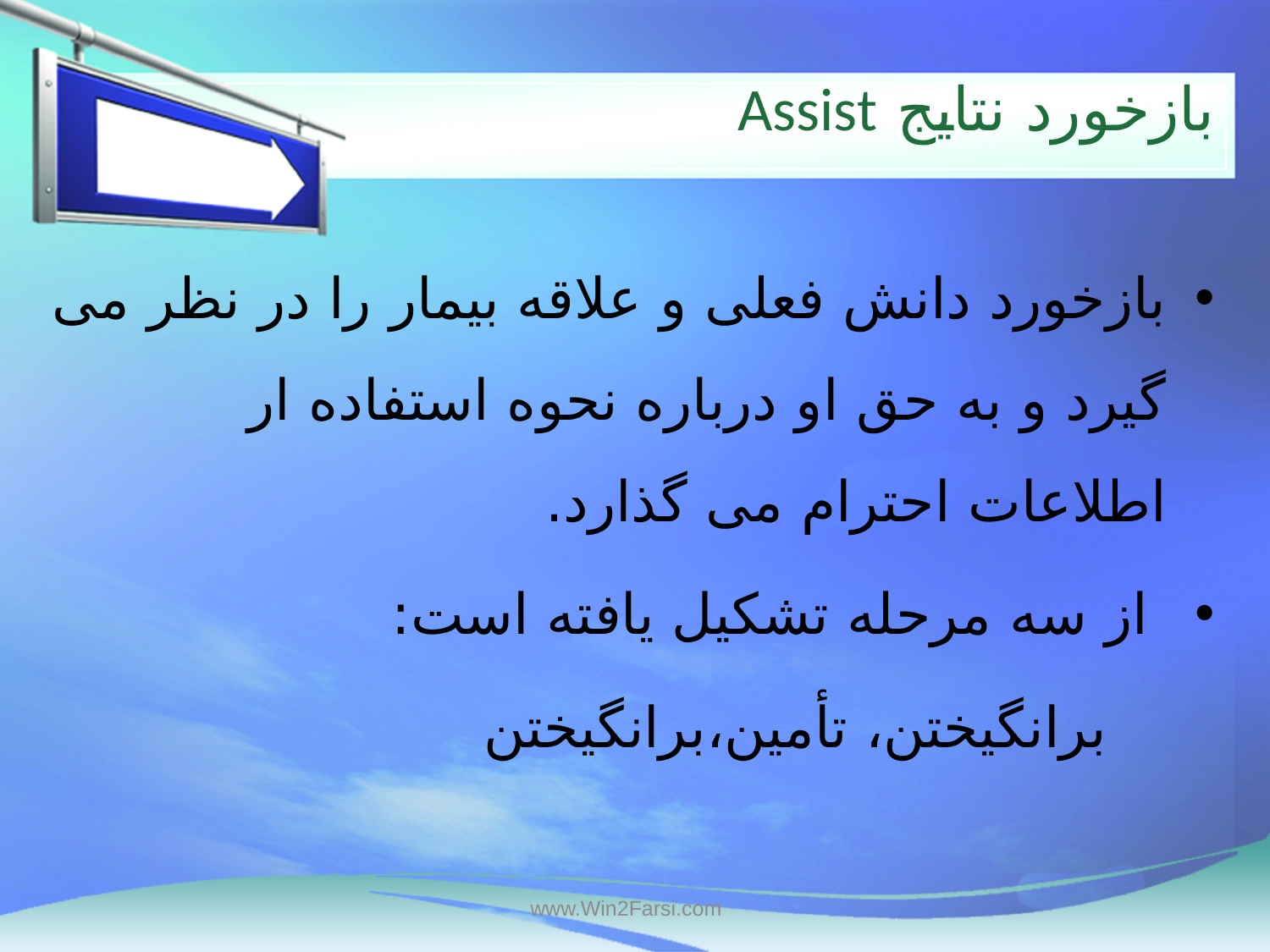

# بازخورد نتایج Assist
بازخورد دانش فعلی و علاقه بیمار را در نظر می گیرد و به حق او درباره نحوه استفاده ار اطلاعات احترام می گذارد.
 از سه مرحله تشکیل یافته است:
      برانگیختن، تأمین،برانگیختن

www.Win2Farsi.com